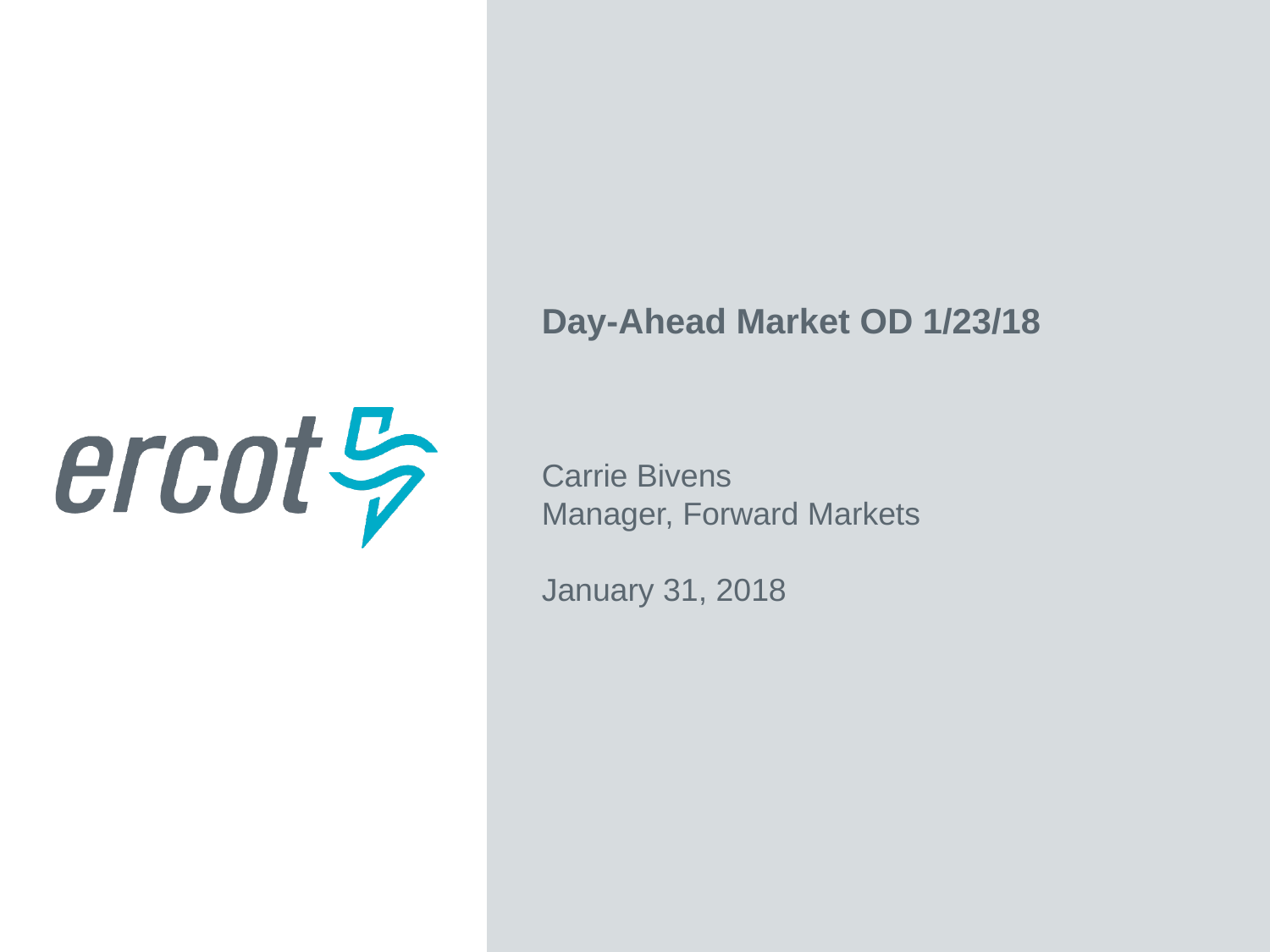

Day-Ahead Market OD 1/23/18

Carrie Bivens
Manager, Forward Markets

January 31, 2018